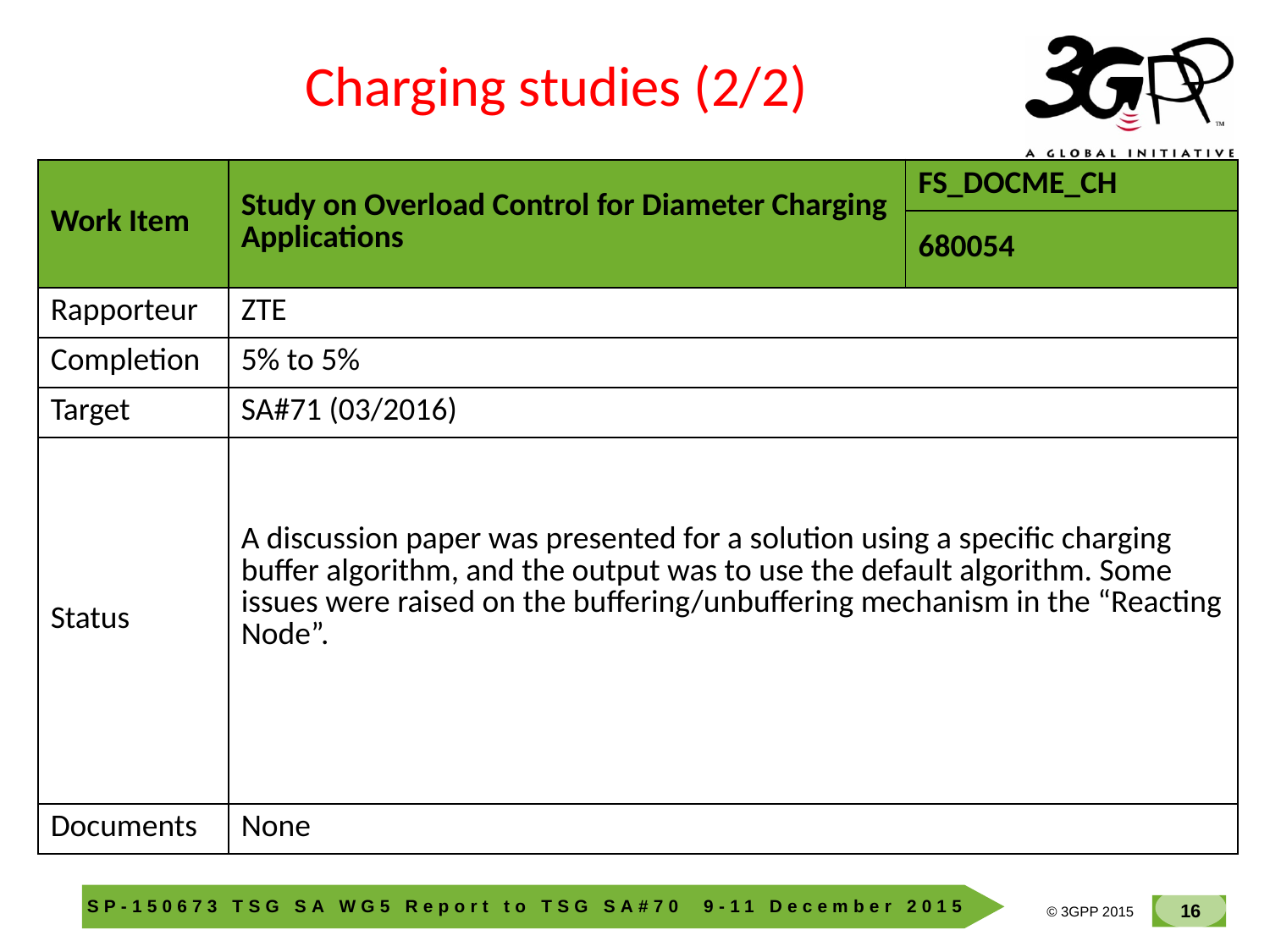

Charging studies (2/2)
| Work Item | Study on Overload Control for Diameter Charging Applications | FS\_DOCME\_CH |
| --- | --- | --- |
|  |  | 680054 |
| Rapporteur | ZTE |  |
| Completion | 5% to 5% |  |
| Target | SA#71 (03/2016) |  |
| Status | A discussion paper was presented for a solution using a specific charging buffer algorithm, and the output was to use the default algorithm. Some issues were raised on the buffering/unbuffering mechanism in the “Reacting Node”. |  |
| Documents | None |  |